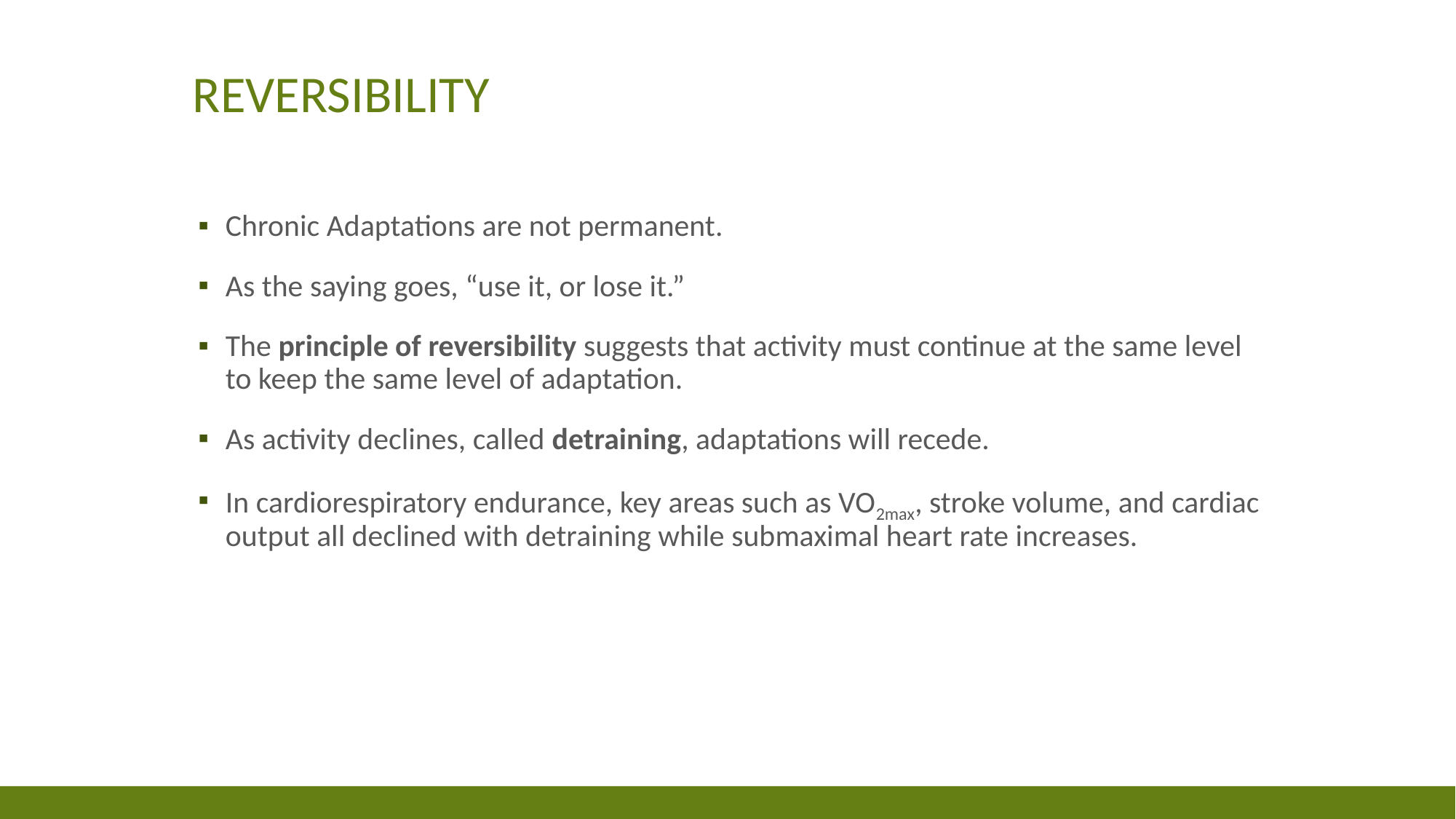

# Reversibility
Chronic Adaptations are not permanent.
As the saying goes, “use it, or lose it.”
The principle of reversibility suggests that activity must continue at the same level to keep the same level of adaptation.
As activity declines, called detraining, adaptations will recede.
In cardiorespiratory endurance, key areas such as VO2max, stroke volume, and cardiac output all declined with detraining while submaximal heart rate increases.